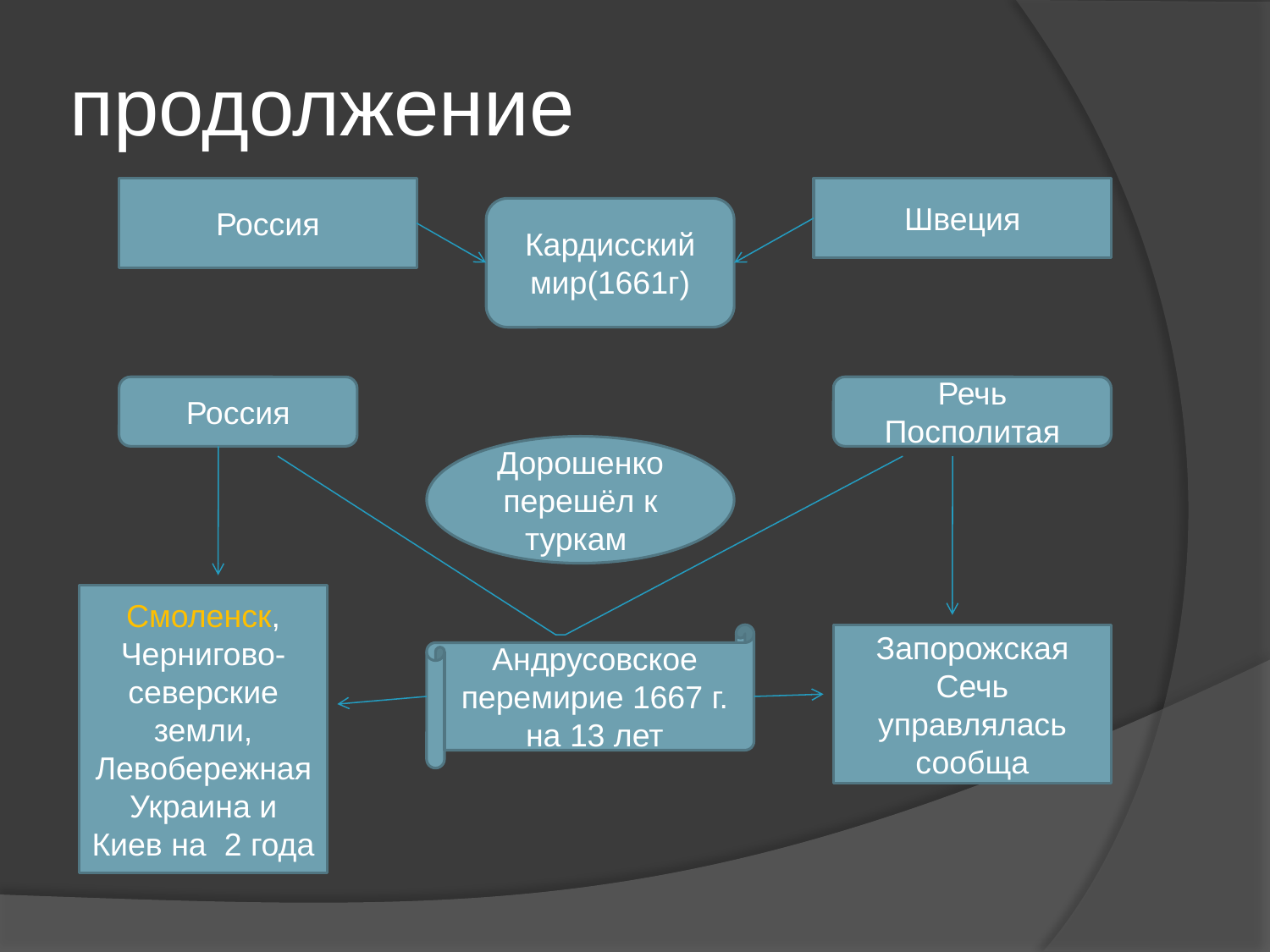

# продолжение
Россия
Швеция
Кардисский мир(1661г)
Россия
Речь Посполитая
Дорошенко перешёл к туркам
Смоленск, Чернигово-северские земли, Левобережная Украина и Киев на  2 года
Андрусовское перемирие 1667 г. на 13 лет
Запорожская Сечь управлялась сообща